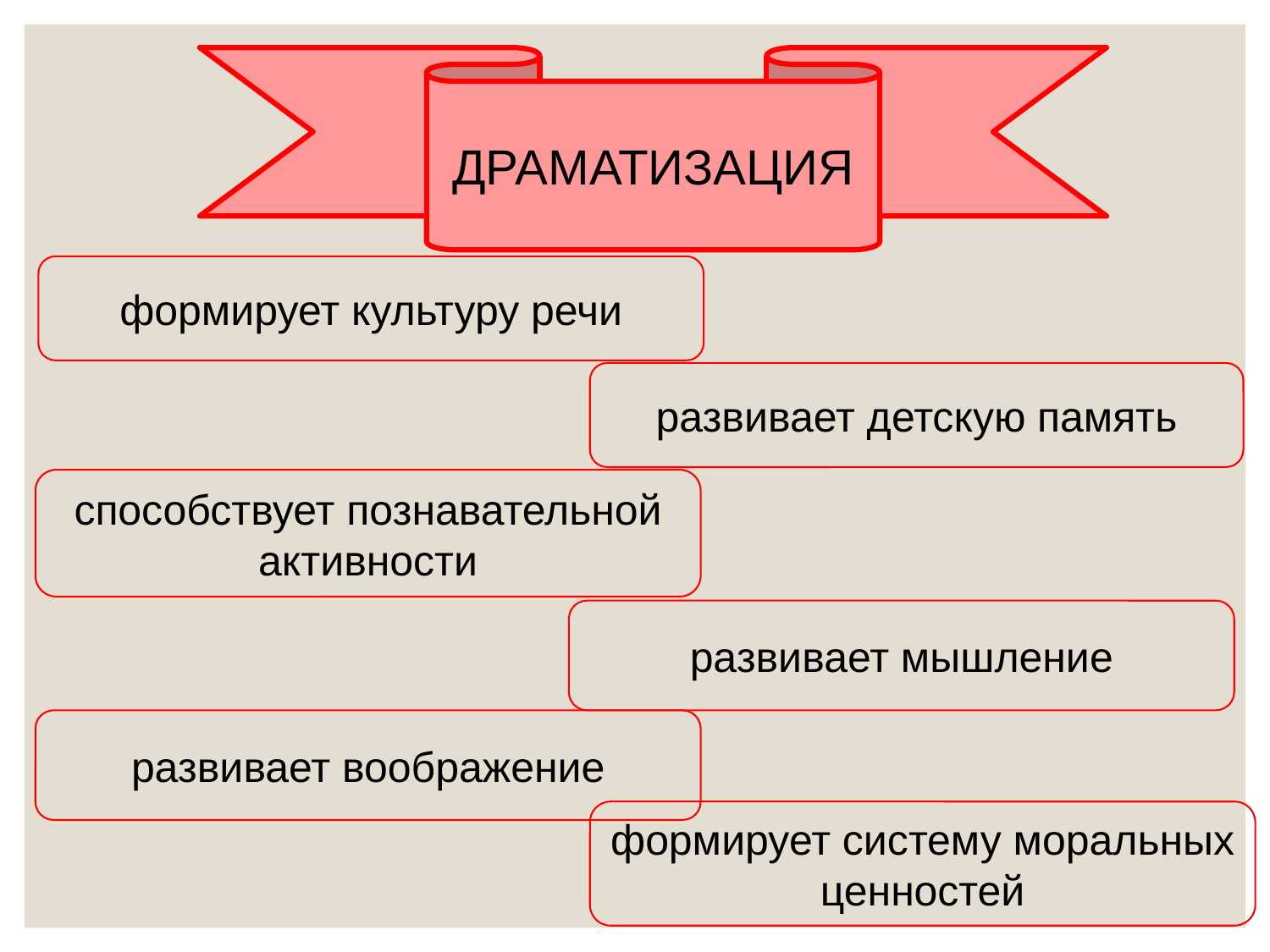

ДРАМАТИЗАЦИЯ
формирует культуру речи
развивает детскую память
способствует познавательной активности
развивает мышление
развивает воображение
формирует систему моральных ценностей